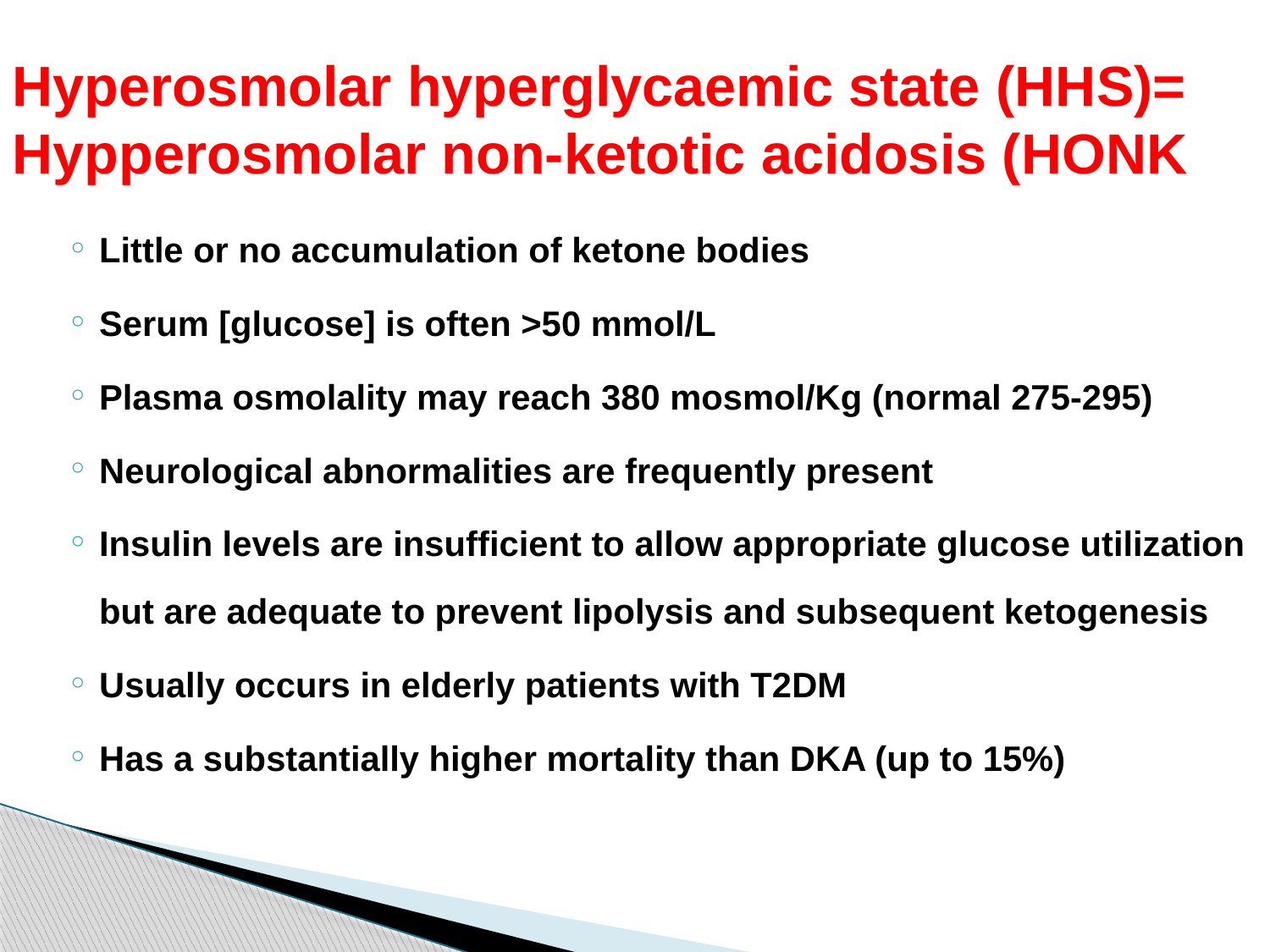

# Hyperosmolar hyperglycaemic state (HHS)= Hypperosmolar non-ketotic acidosis (HONK
Little or no accumulation of ketone bodies
Serum [glucose] is often >50 mmol/L
Plasma osmolality may reach 380 mosmol/Kg (normal 275-295)
Neurological abnormalities are frequently present
Insulin levels are insufficient to allow appropriate glucose utilization but are adequate to prevent lipolysis and subsequent ketogenesis
Usually occurs in elderly patients with T2DM
Has a substantially higher mortality than DKA (up to 15%)